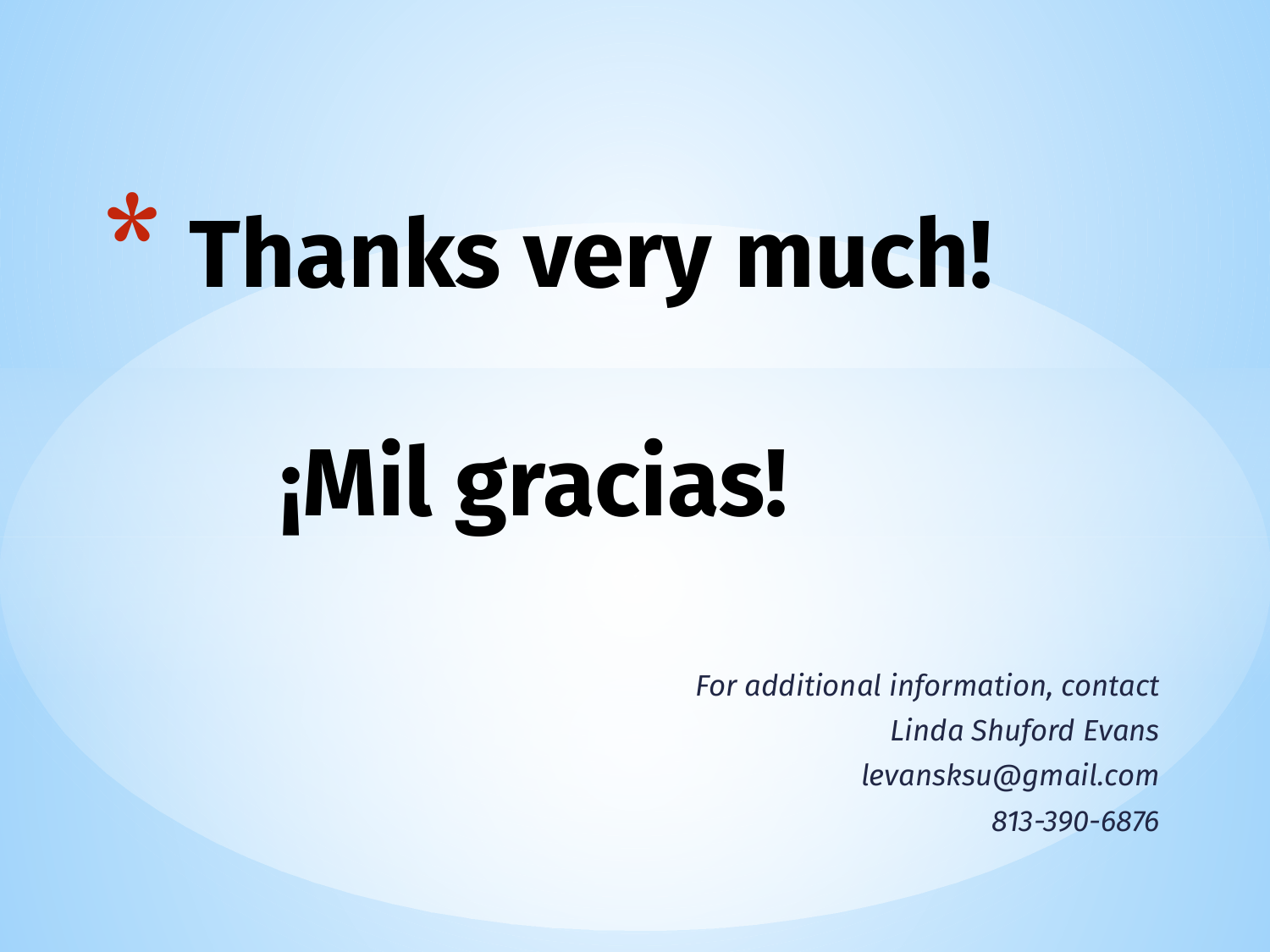

# Thanks very much! ¡Mil gracias!
For additional information, contact
Linda Shuford Evans
levansksu@gmail.com
813-390-6876